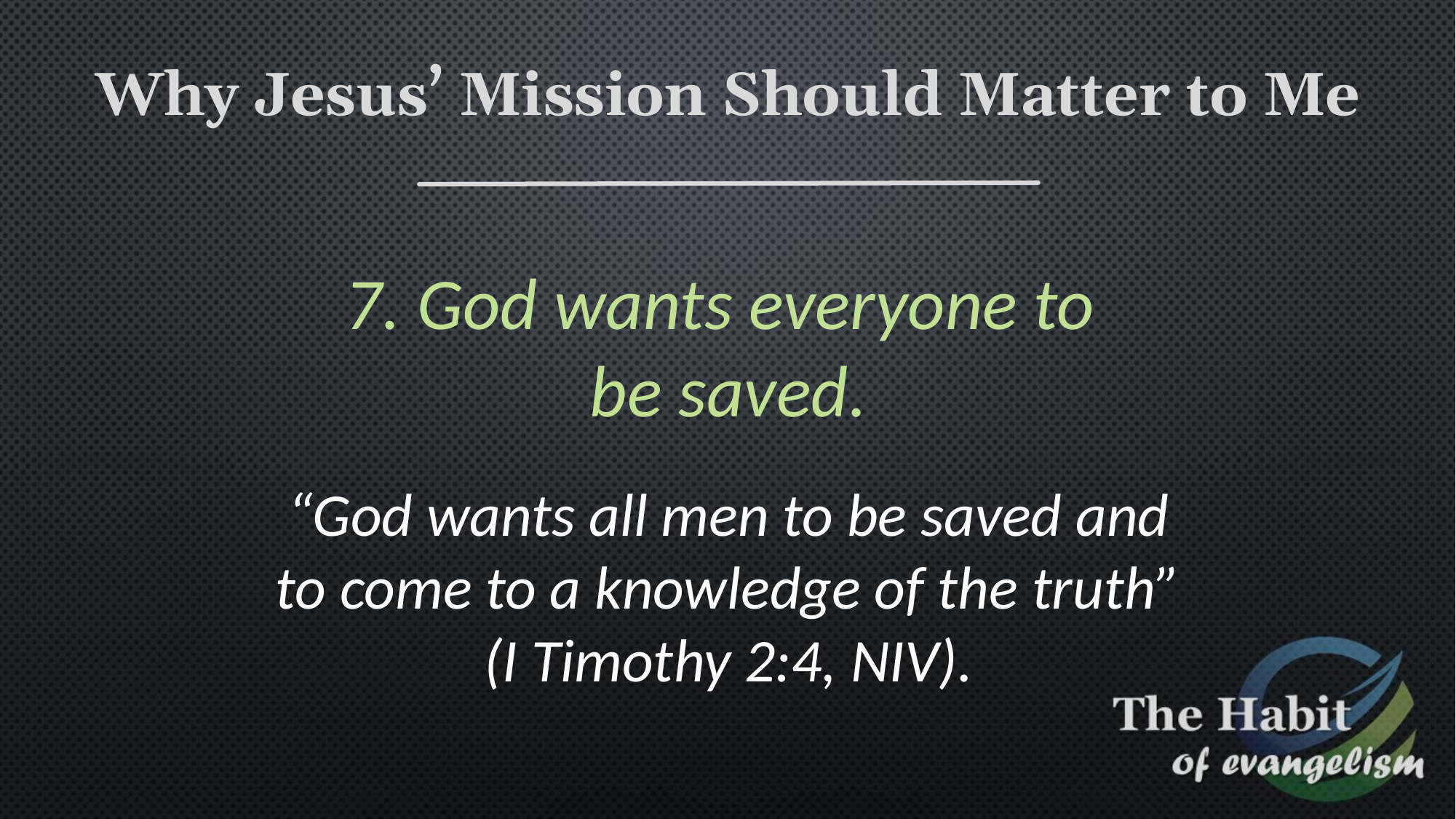

Why Jesus’ Mission Should Matter to Me
7. God wants everyone to
be saved.
“God wants all men to be saved and to come to a knowledge of the truth” (I Timothy 2:4, NIV).